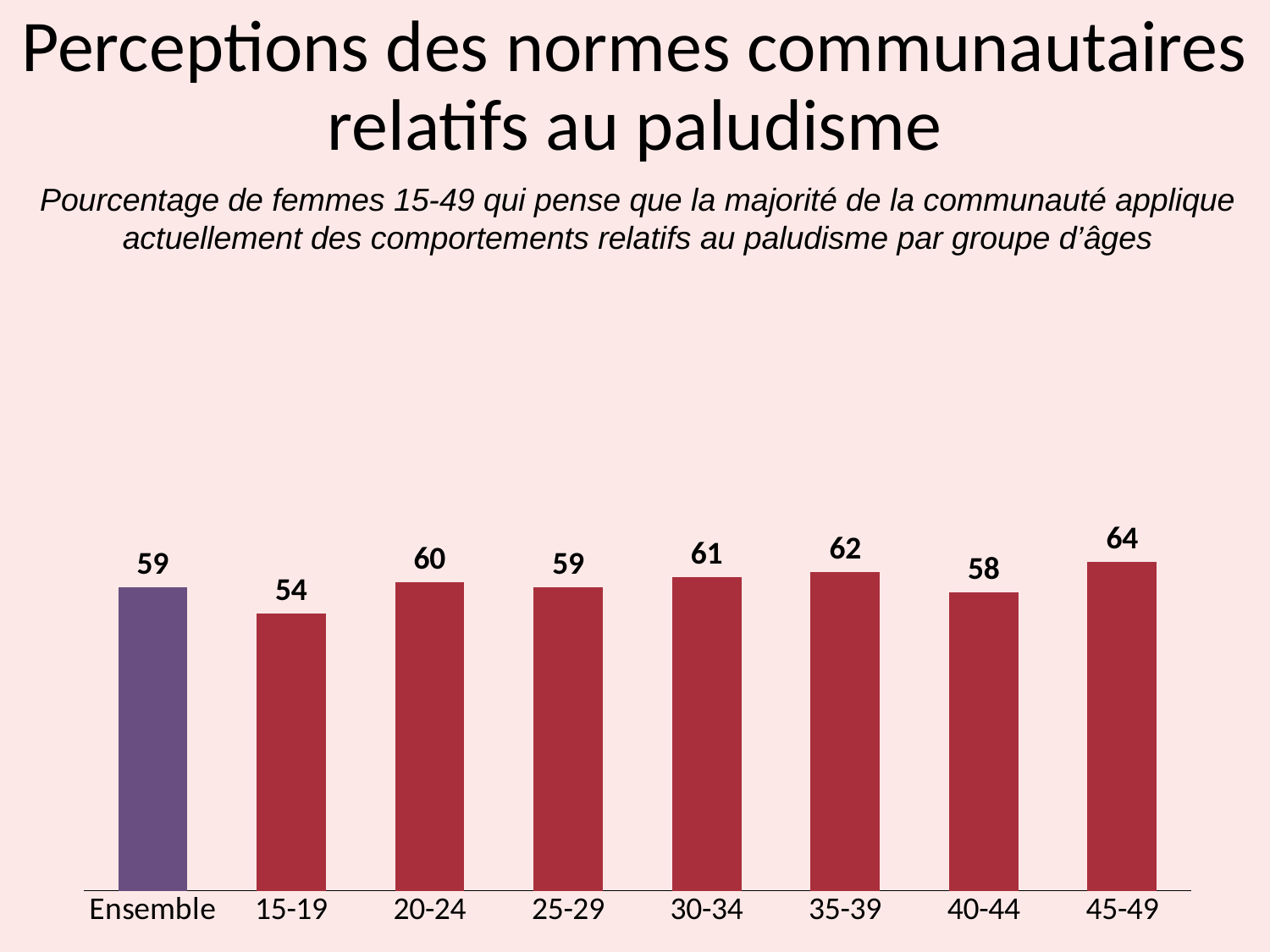

# Perceptions des normes communautaires relatifs au paludisme
Pourcentage de femmes 15-49 qui pense que la majorité de la communauté applique actuellement des comportements relatifs au paludisme par groupe d’âges

### Chart

| Category | Series 1 |
|---|---|
| Ensemble | 59.0 |
| 15-19 | 54.0 |
| 20-24 | 60.0 |
| 25-29 | 59.0 |
| 30-34 | 61.0 |
| 35-39 | 62.0 |
| 40-44 | 58.0 |
| 45-49 | 64.0 |